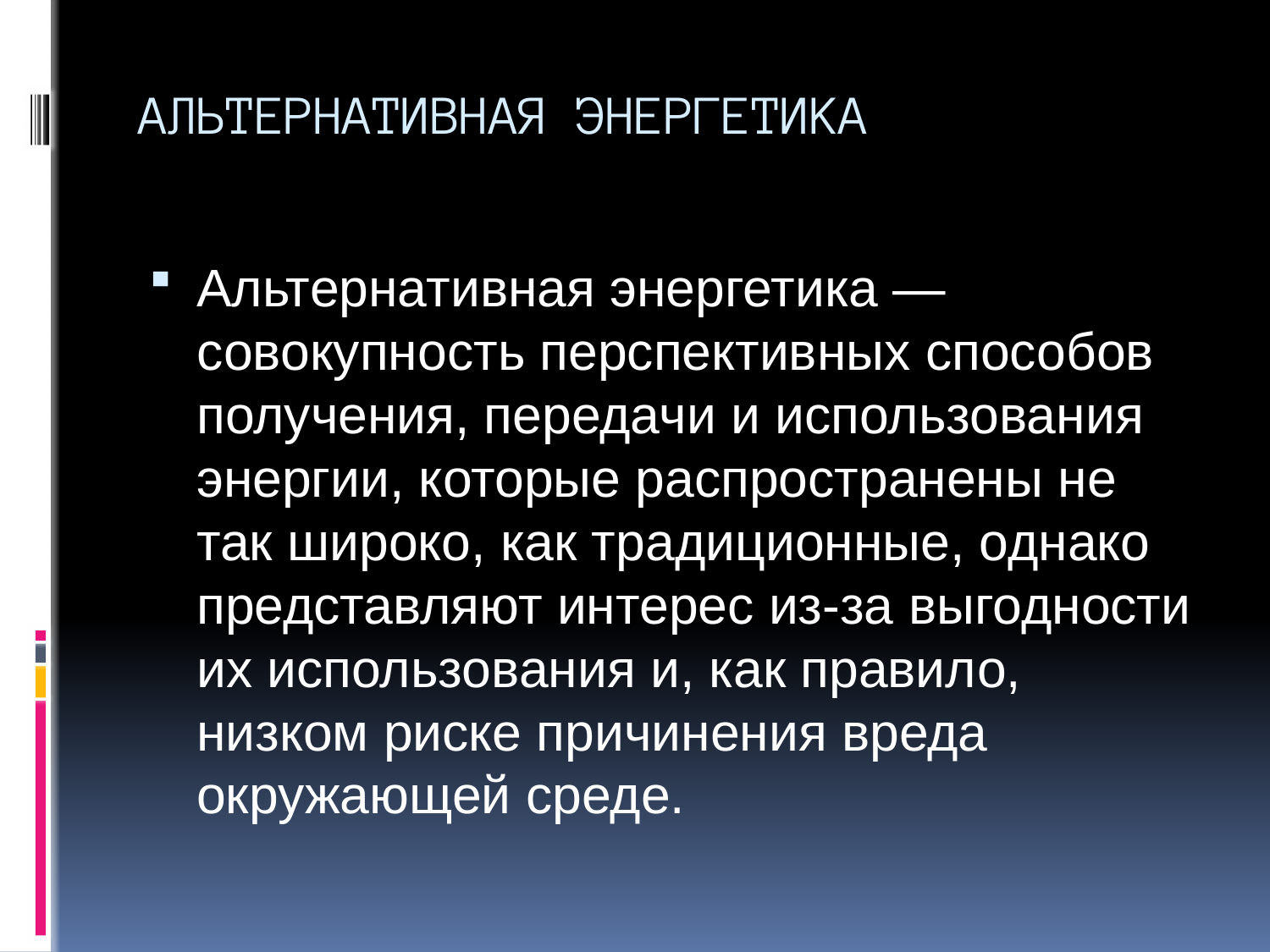

# АЛЬТЕРНАТИВНАЯ ЭНЕРГЕТИКА
Альтернативная энергетика — совокупность перспективных способов получения, передачи и использования энергии, которые распространены не так широко, как традиционные, однако представляют интерес из-за выгодности их использования и, как правило, низком риске причинения вреда окружающей среде.